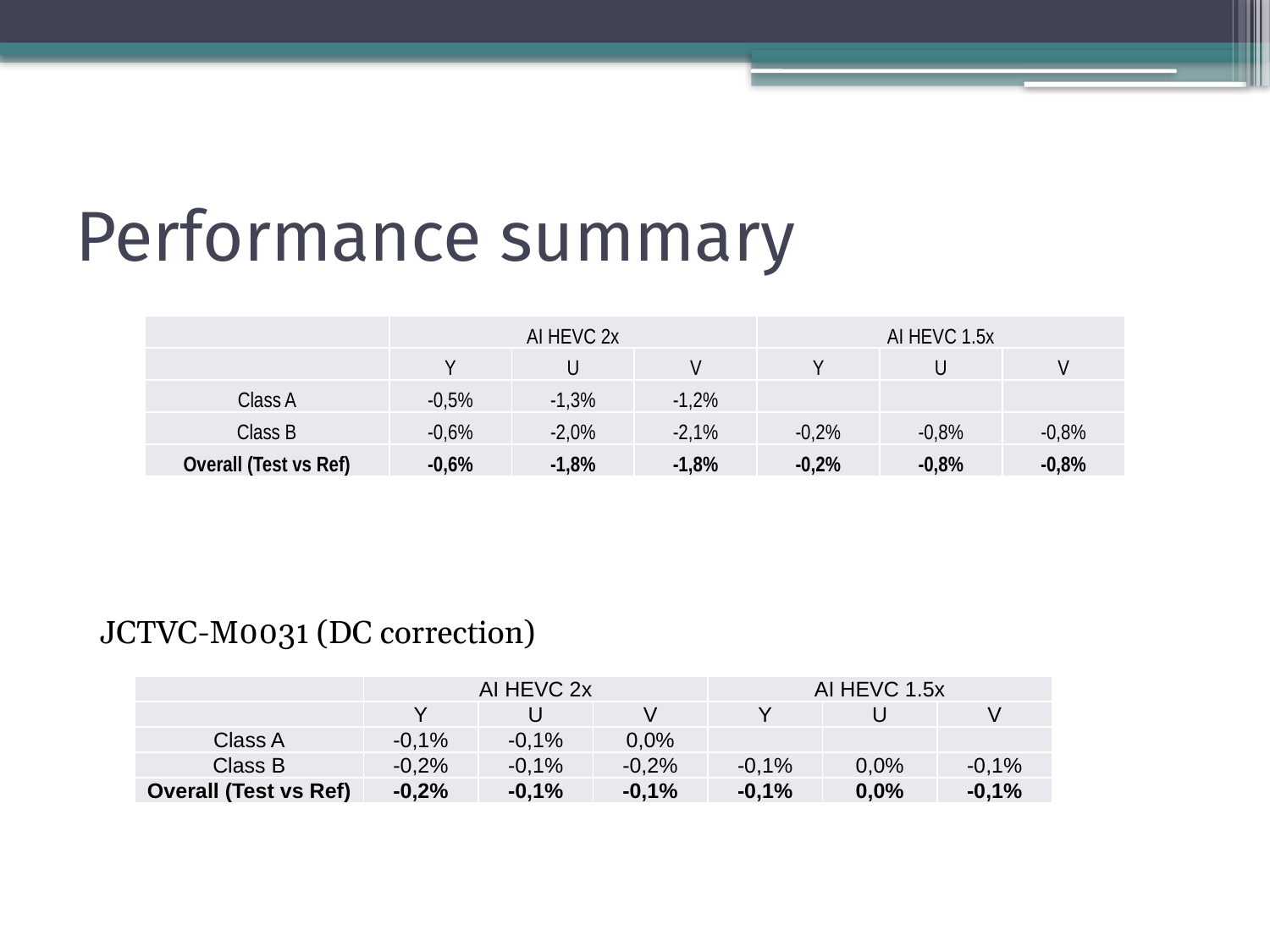

# Performance summary
|  | AI HEVC 2x |  |  | AI HEVC 1.5x |  |  |
| --- | --- | --- | --- | --- | --- | --- |
|  | Y | U | V | Y | U | V |
| Class A | -0,5% | -1,3% | -1,2% |  |  |  |
| Class B | -0,6% | -2,0% | -2,1% | -0,2% | -0,8% | -0,8% |
| Overall (Test vs Ref) | -0,6% | -1,8% | -1,8% | -0,2% | -0,8% | -0,8% |
JCTVC-M0031 (DC correction)
|  | AI HEVC 2x |  |  | AI HEVC 1.5x |  |  |
| --- | --- | --- | --- | --- | --- | --- |
|  | Y | U | V | Y | U | V |
| Class A | -0,1% | -0,1% | 0,0% |  |  |  |
| Class B | -0,2% | -0,1% | -0,2% | -0,1% | 0,0% | -0,1% |
| Overall (Test vs Ref) | -0,2% | -0,1% | -0,1% | -0,1% | 0,0% | -0,1% |